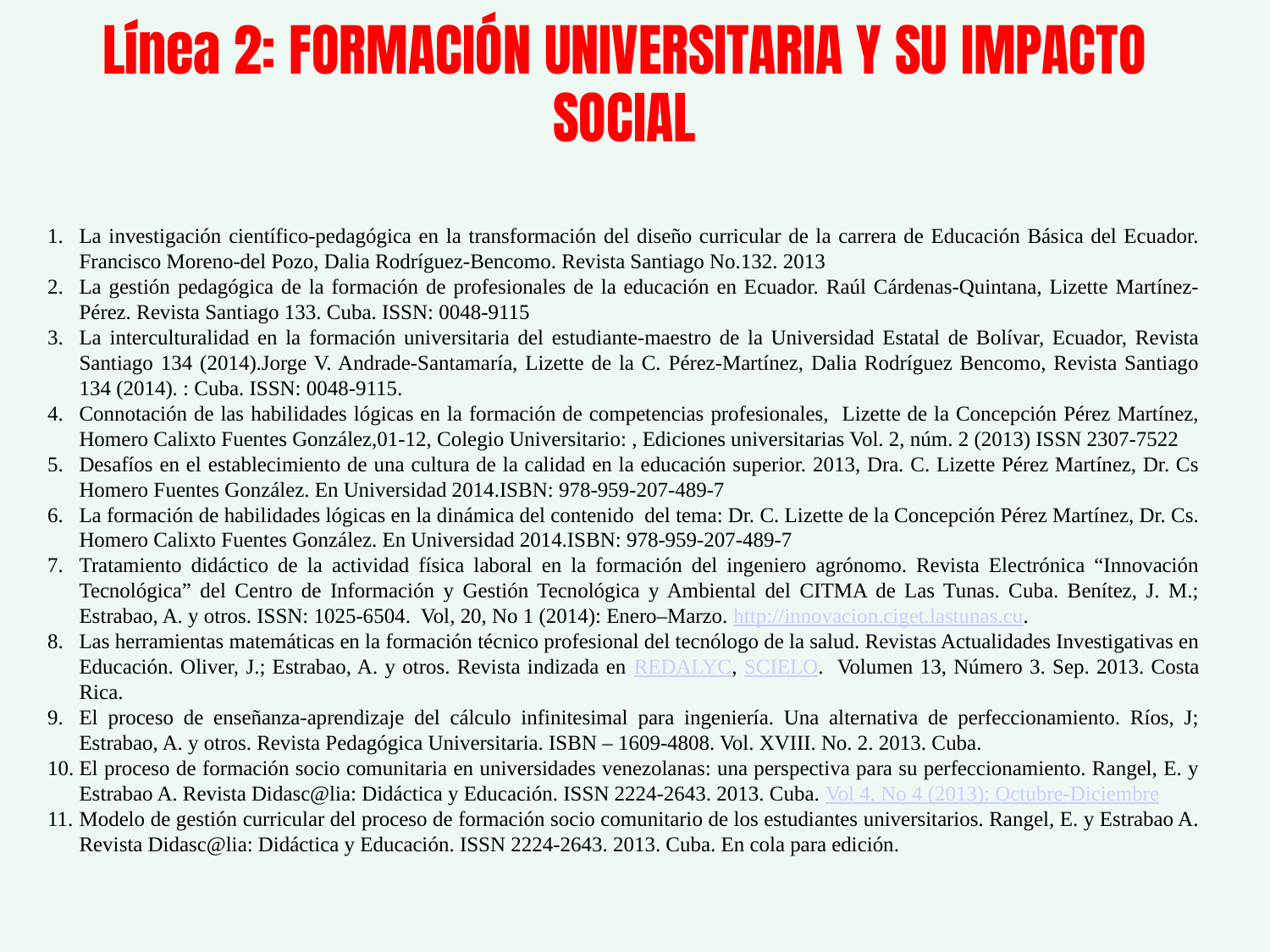

# Línea 2: FORMACIÓN UNIVERSITARIA Y SU IMPACTO SOCIAL
La investigación científico-pedagógica en la transformación del diseño curricular de la carrera de Educación Básica del Ecuador. Francisco Moreno-del Pozo, Dalia Rodríguez-Bencomo. Revista Santiago No.132. 2013
La gestión pedagógica de la formación de profesionales de la educación en Ecuador. Raúl Cárdenas-Quintana, Lizette Martínez-Pérez. Revista Santiago 133. Cuba. ISSN: 0048-9115
La interculturalidad en la formación universitaria del estudiante-maestro de la Universidad Estatal de Bolívar, Ecuador, Revista Santiago 134 (2014).Jorge V. Andrade-Santamaría, Lizette de la C. Pérez-Martínez, Dalia Rodríguez Bencomo, Revista Santiago 134 (2014). : Cuba. ISSN: 0048-9115.
Connotación de las habilidades lógicas en la formación de competencias profesionales,  Lizette de la Concepción Pérez Martínez, Homero Calixto Fuentes González,01-12, Colegio Universitario: , Ediciones universitarias Vol. 2, núm. 2 (2013) ISSN 2307-7522
Desafíos en el establecimiento de una cultura de la calidad en la educación superior. 2013, Dra. C. Lizette Pérez Martínez, Dr. Cs Homero Fuentes González. En Universidad 2014.ISBN: 978-959-207-489-7
La formación de habilidades lógicas en la dinámica del contenido  del tema: Dr. C. Lizette de la Concepción Pérez Martínez, Dr. Cs. Homero Calixto Fuentes González. En Universidad 2014.ISBN: 978-959-207-489-7
Tratamiento didáctico de la actividad física laboral en la formación del ingeniero agrónomo. Revista Electrónica “Innovación Tecnológica” del Centro de Información y Gestión Tecnológica y Ambiental del CITMA de Las Tunas. Cuba. Benítez, J. M.; Estrabao, A. y otros. ISSN: 1025-6504.  Vol, 20, No 1 (2014): Enero–Marzo. http://innovacion.ciget.lastunas.cu.
Las herramientas matemáticas en la formación técnico profesional del tecnólogo de la salud. Revistas Actualidades Investigativas en Educación. Oliver, J.; Estrabao, A. y otros. Revista indizada en REDALYC, SCIELO.  Volumen 13, Número 3. Sep. 2013. Costa Rica.
El proceso de enseñanza-aprendizaje del cálculo infinitesimal para ingeniería. Una alternativa de perfeccionamiento. Ríos, J; Estrabao, A. y otros. Revista Pedagógica Universitaria. ISBN – 1609-4808. Vol. XVIII. No. 2. 2013. Cuba.
El proceso de formación socio comunitaria en universidades venezolanas: una perspectiva para su perfeccionamiento. Rangel, E. y Estrabao A. Revista Didasc@lia: Didáctica y Educación. ISSN 2224-2643. 2013. Cuba. Vol 4, No 4 (2013): Octubre-Diciembre
Modelo de gestión curricular del proceso de formación socio comunitario de los estudiantes universitarios. Rangel, E. y Estrabao A. Revista Didasc@lia: Didáctica y Educación. ISSN 2224-2643. 2013. Cuba. En cola para edición.